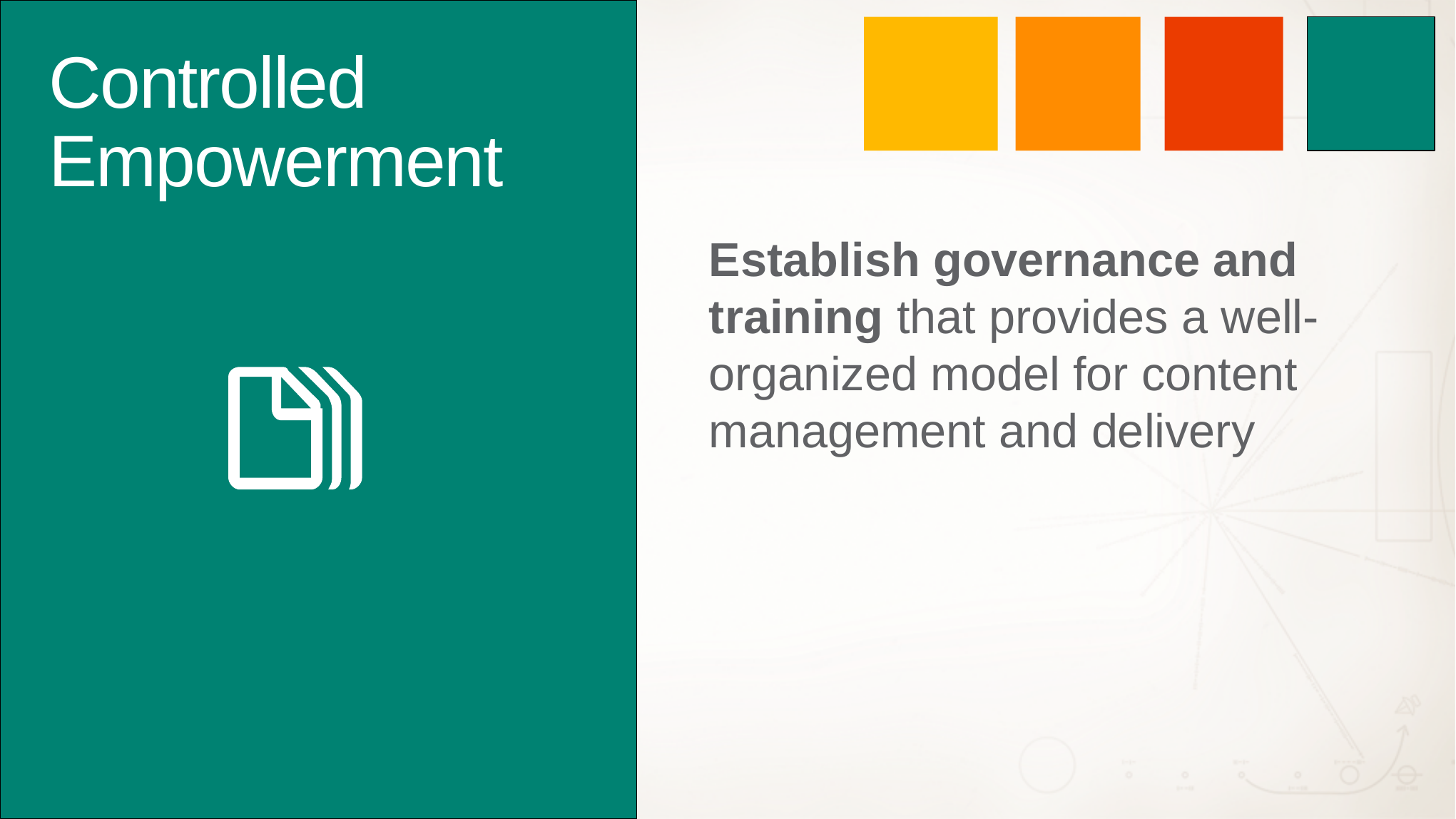

# Controlled Empowerment
Establish governance and training that provides a well-organized model for content management and delivery